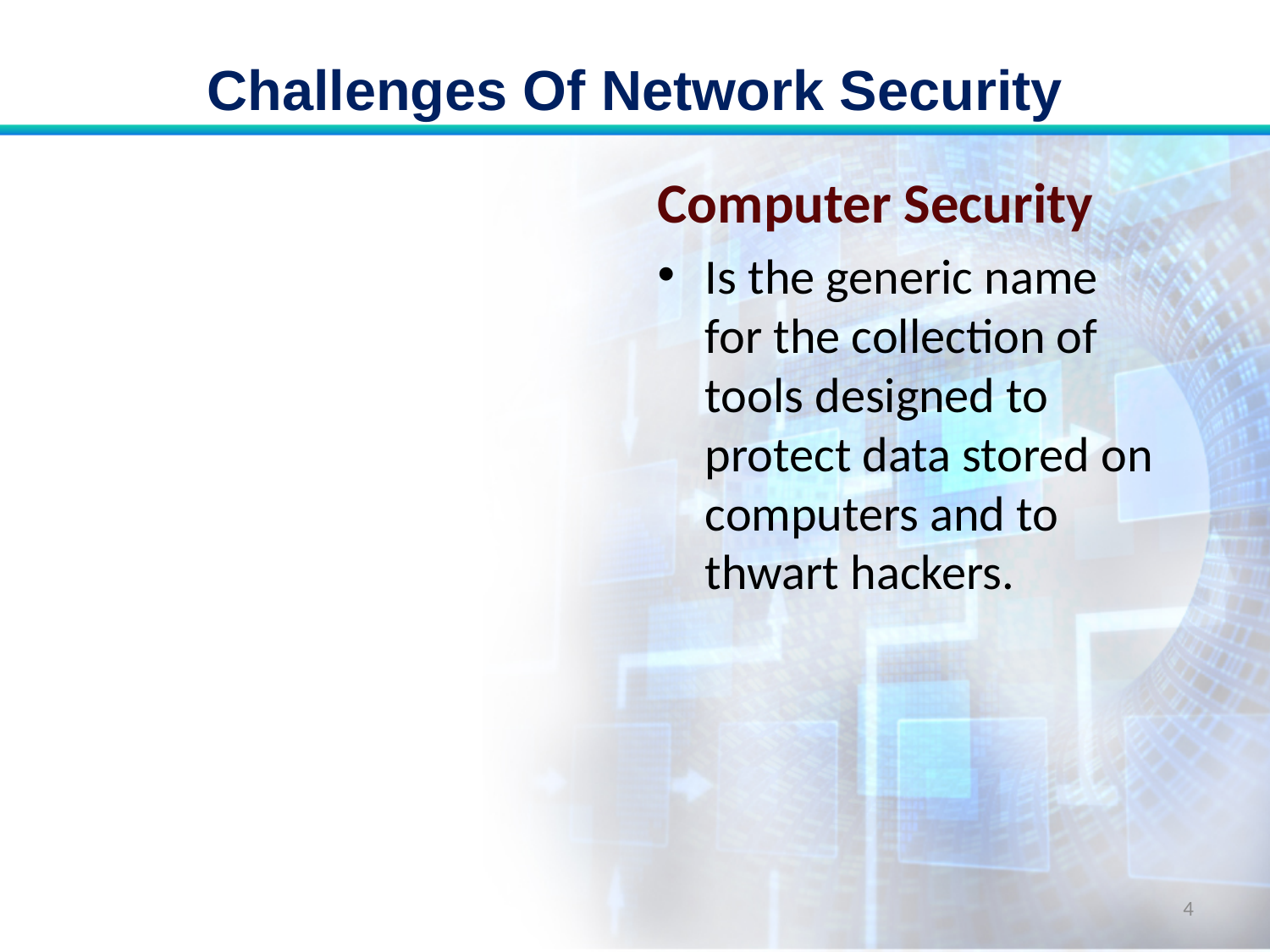

# Challenges Of Network Security
Computer Security
Is the generic name for the collection of tools designed to protect data stored on computers and to thwart hackers.
4